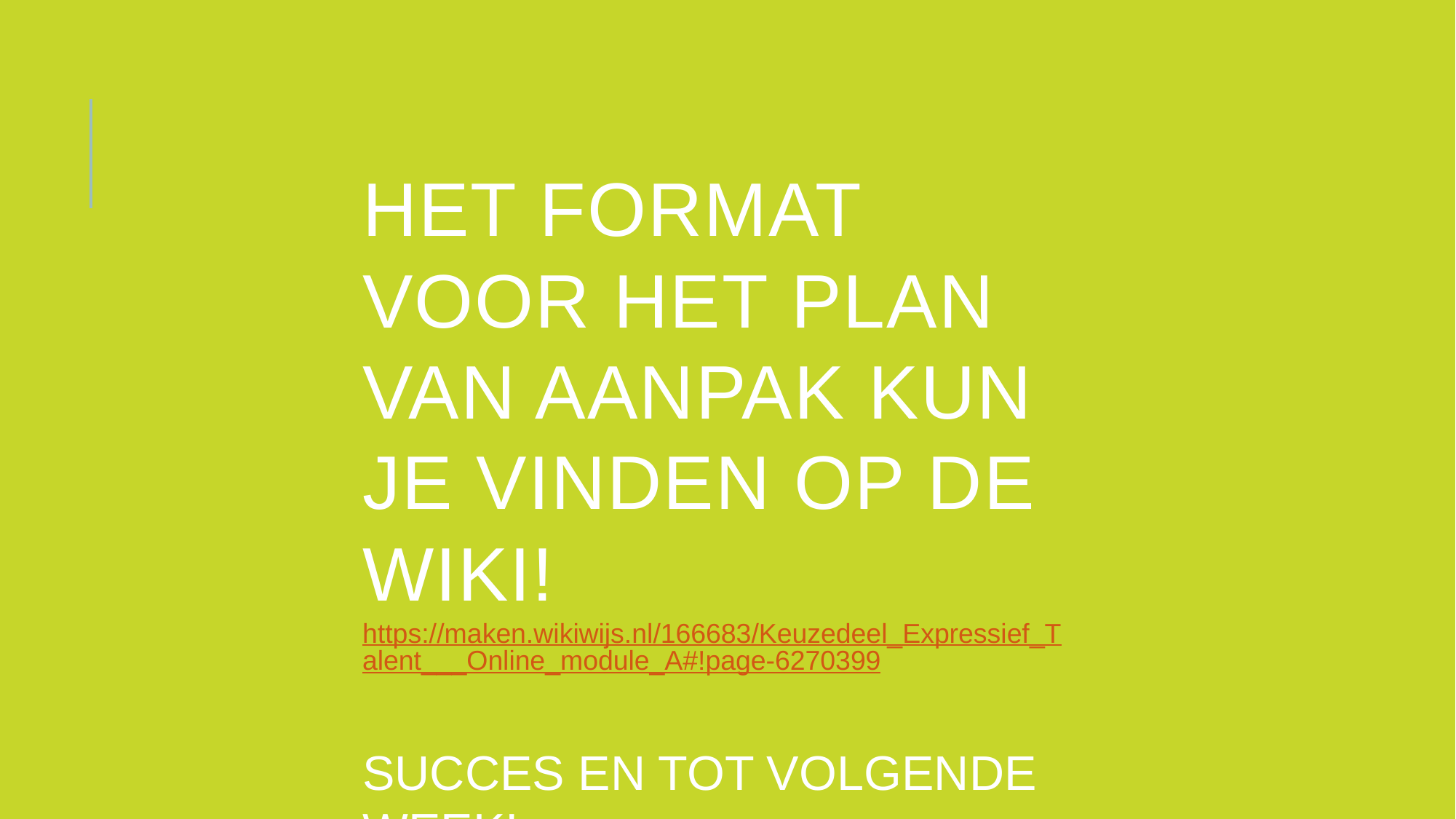

#
Het format voor het plan van aanpak kun je vinden op de wiki!
https://maken.wikiwijs.nl/166683/Keuzedeel_Expressief_Talent___Online_module_A#!page-6270399

SUCCES EN TOT VOLGENDE WEEK!